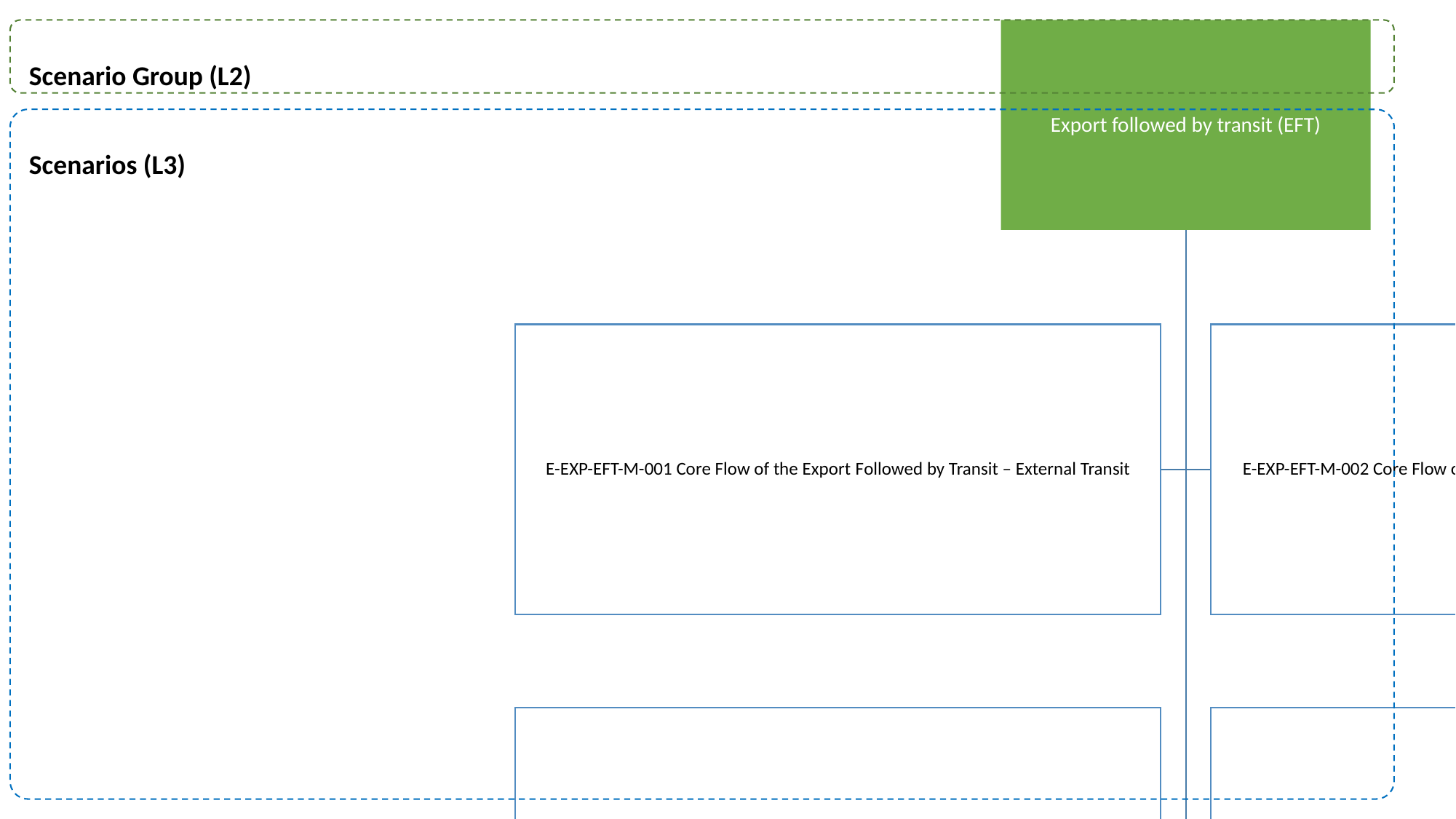

Export followed by transit (EFT)
E-EXP-EFT-M-001 Core Flow of the Export Followed by Transit – External Transit
E-EXP-EFT-M-002 Core Flow of the Export Followed by Transit – Internal Transit
E-EXP-EFT-A-001 Lodgement of Transit Declaration having Export as Previous Procedure – Negative response from Office of Exit (before acceptance of the transit declaration)
E-EXP-EFT-A-002 Lodgement of Transit Declaration having Export as Previous Procedure – Unknown Export MRN and Positive IE503
E-EXP-EFT-A-003-Amendment of a Transit declaration
E-EXP-EFT-A-004 Departure notifies Office of Exit for non appropriate Office of Destination – Release for Exit by alternative evidence
E-EXP-EFT-A-005 Departure notifies Office of Exit for non appropriate Office of Destination – Invalidation  due to lack of or insufficient alternative evidence
E-EXP-EFT-A-006 Departure notifies Office of Exit for the initiation of recovery
E-EXP-EFT-A-007 Invalidation by Transit or Not released for Transit
E-EXP-EFT-A-008 Departure notifies Office of Exit of unsatisfactory destination control results - Release for Exit by alternative evidence
E-EXP-EFT-A-009 Departure notifies Office of Exit of unsatisfactory destination control results - Invalidation due to lack of or insufficient alternative evidence
Scenario Group (L2)

Scenarios (L3)